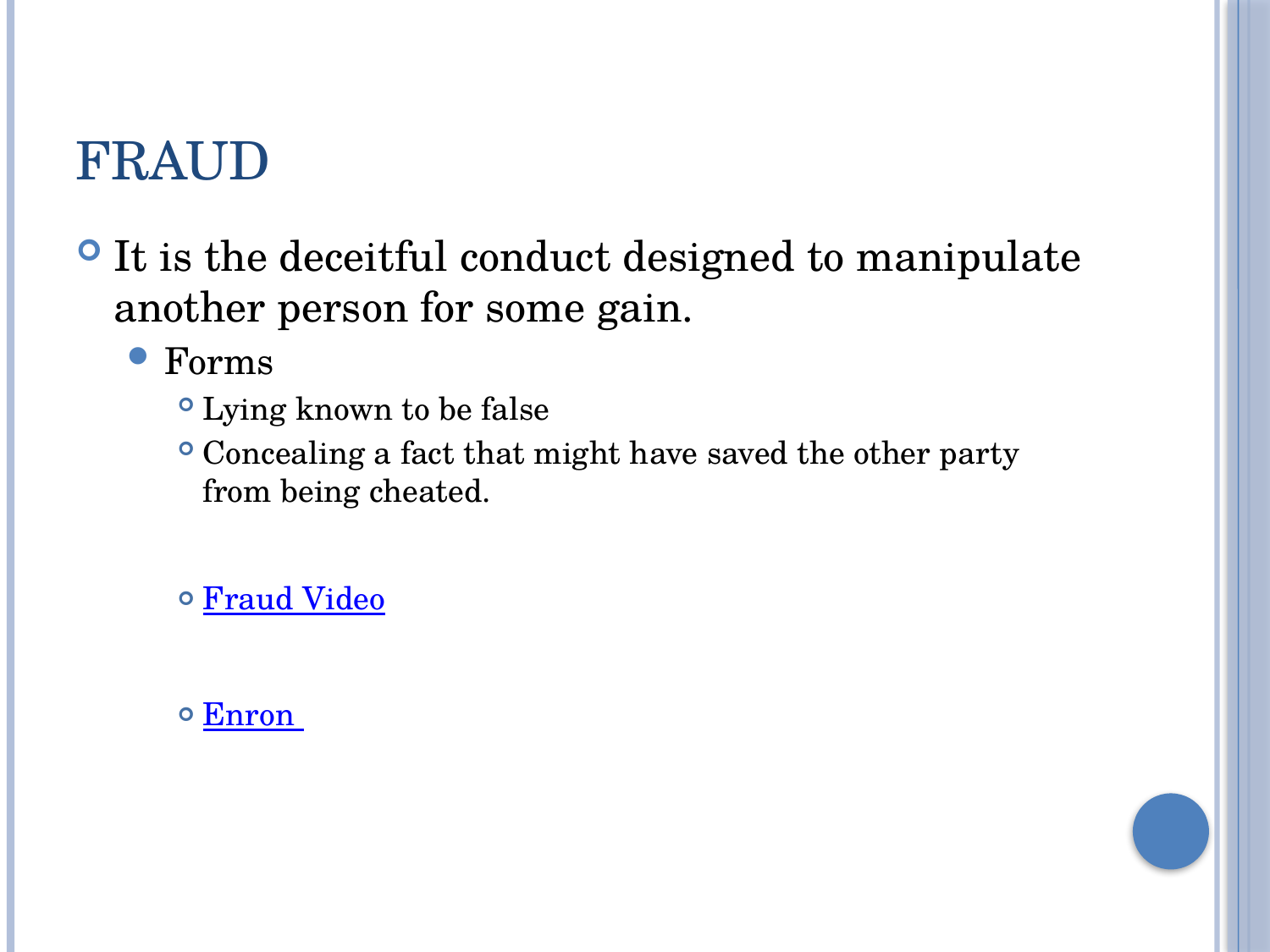

# Fraud
It is the deceitful conduct designed to manipulate another person for some gain.
Forms
Lying known to be false
Concealing a fact that might have saved the other party from being cheated.

Fraud Video

Enron